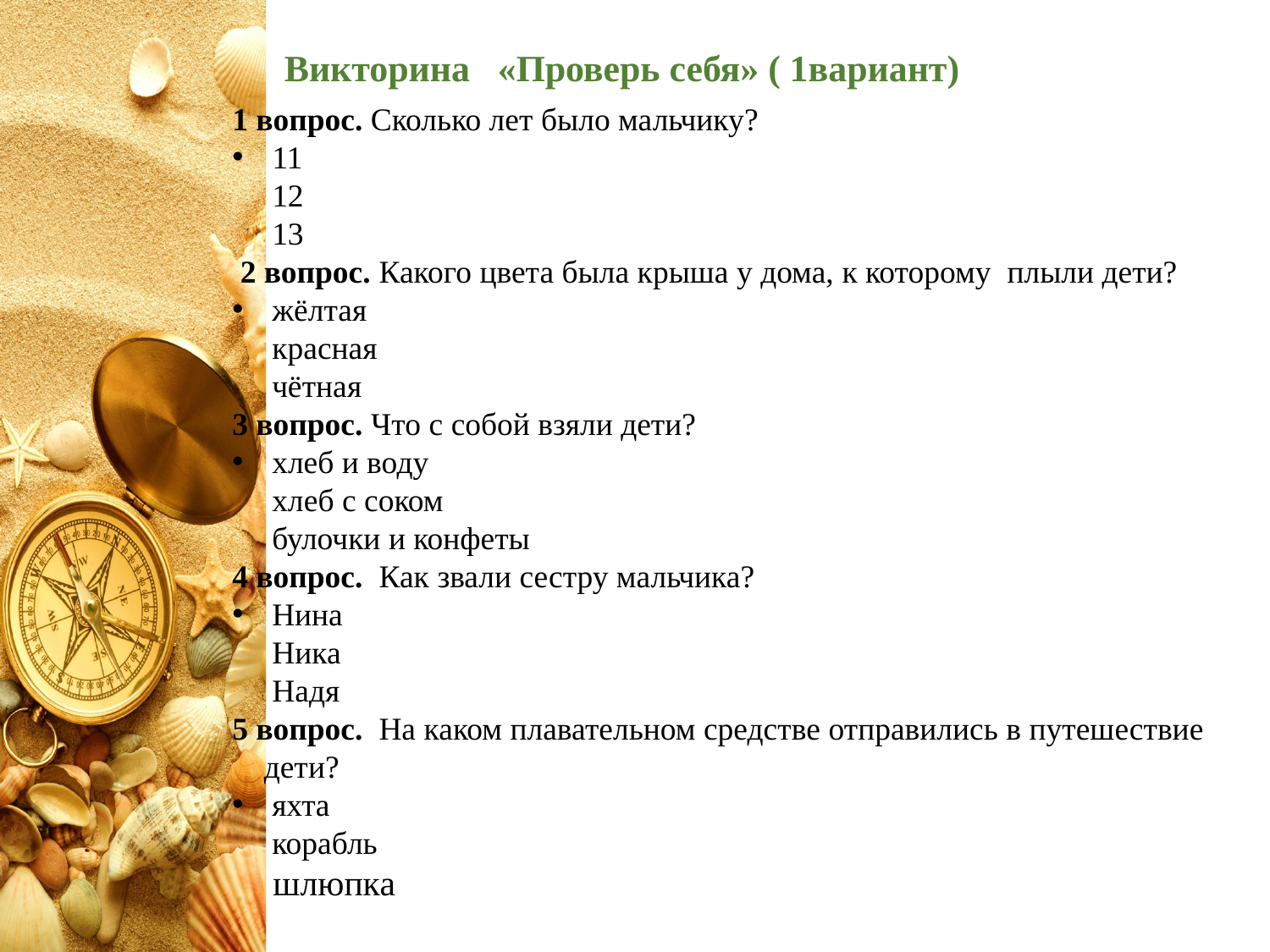

# Викторина   «Проверь себя» ( 1вариант)
1 вопрос. Сколько лет было мальчику?
 11
 12
 13
 2 вопрос. Какого цвета была крыша у дома, к которому  плыли дети?
 жёлтая
 красная
 чётная
3 вопрос. Что с собой взяли дети?
 хлеб и воду
 хлеб с соком
 булочки и конфеты
4 вопрос.  Как звали сестру мальчика?
 Нина
 Ника
 Надя
5 вопрос.  На каком плавательном средстве отправились в путешествие дети?
 яхта
 корабль
 шлюпка